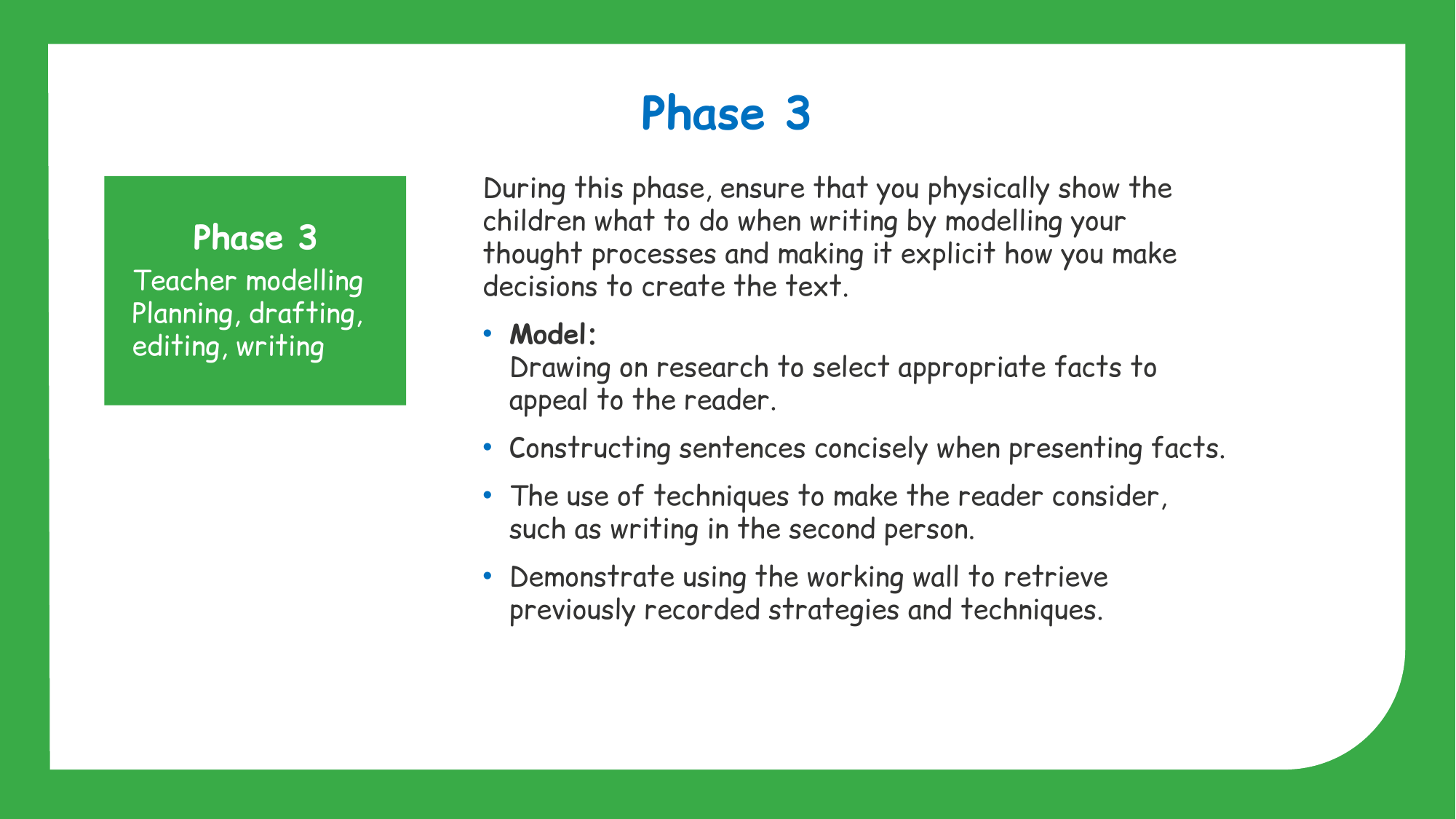

Phase 3
During this phase, ensure that you physically show the children what to do when writing by modelling your thought processes and making it explicit how you make decisions to create the text.
Model:
Drawing on research to select appropriate facts to appeal to the reader.
Constructing sentences concisely when presenting facts.
The use of techniques to make the reader consider, such as writing in the second person.
Demonstrate using the working wall to retrieve previously recorded strategies and techniques.
Phase 3
Teacher modelling
Planning, drafting, editing, writing